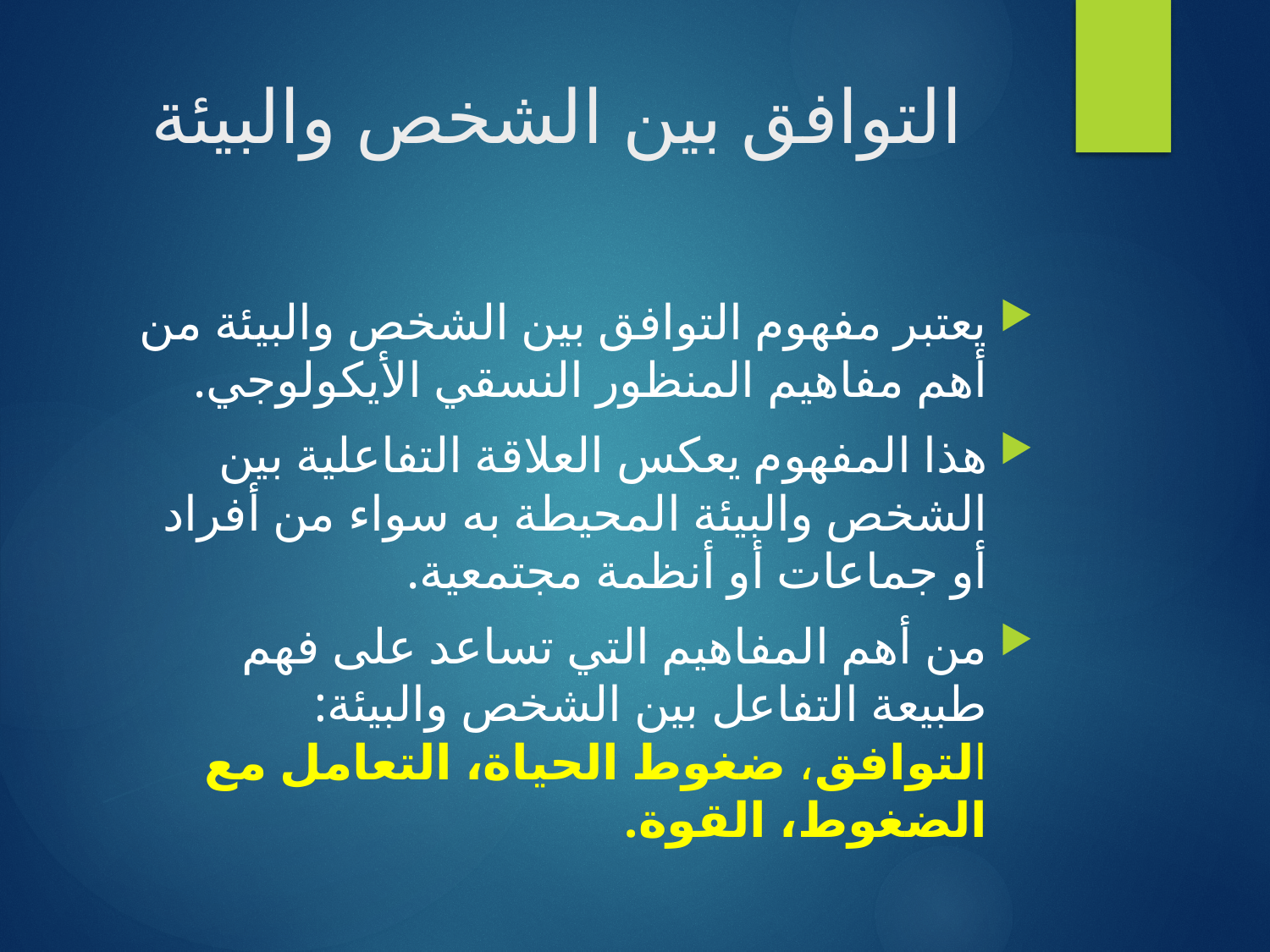

# التوافق بين الشخص والبيئة
يعتبر مفهوم التوافق بين الشخص والبيئة من أهم مفاهيم المنظور النسقي الأيكولوجي.
هذا المفهوم يعكس العلاقة التفاعلية بين الشخص والبيئة المحيطة به سواء من أفراد أو جماعات أو أنظمة مجتمعية.
من أهم المفاهيم التي تساعد على فهم طبيعة التفاعل بين الشخص والبيئة: التوافق، ضغوط الحياة، التعامل مع الضغوط، القوة.